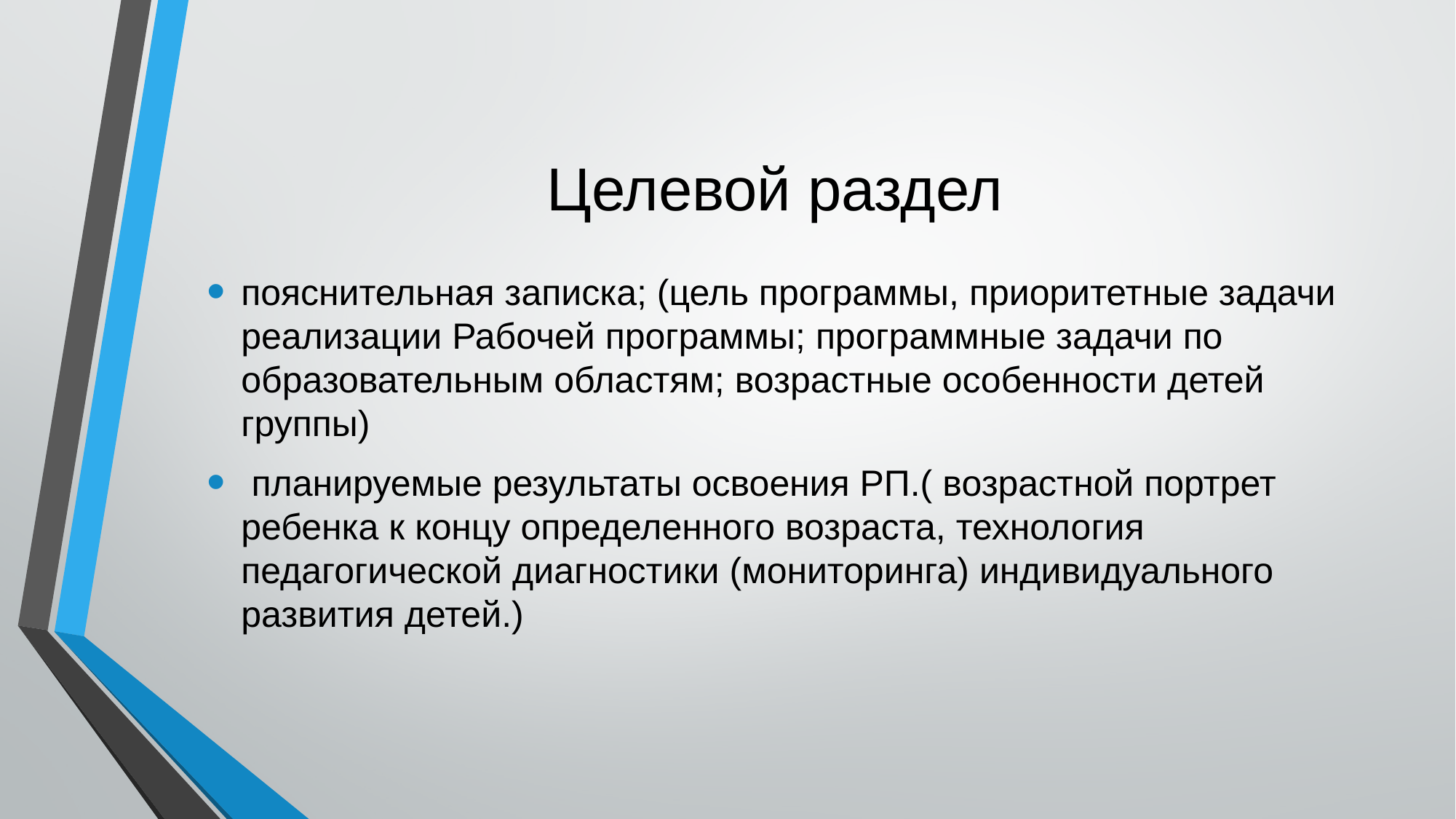

# Целевой раздел
пояснительная записка; (цель программы, приоритетные задачи реализации Рабочей программы; программные задачи по образовательным областям; возрастные особенности детей группы)
 планируемые результаты освоения РП.( возрастной портрет ребенка к концу определенного возраста, технология педагогической диагностики (мониторинга) индивидуального развития детей.)